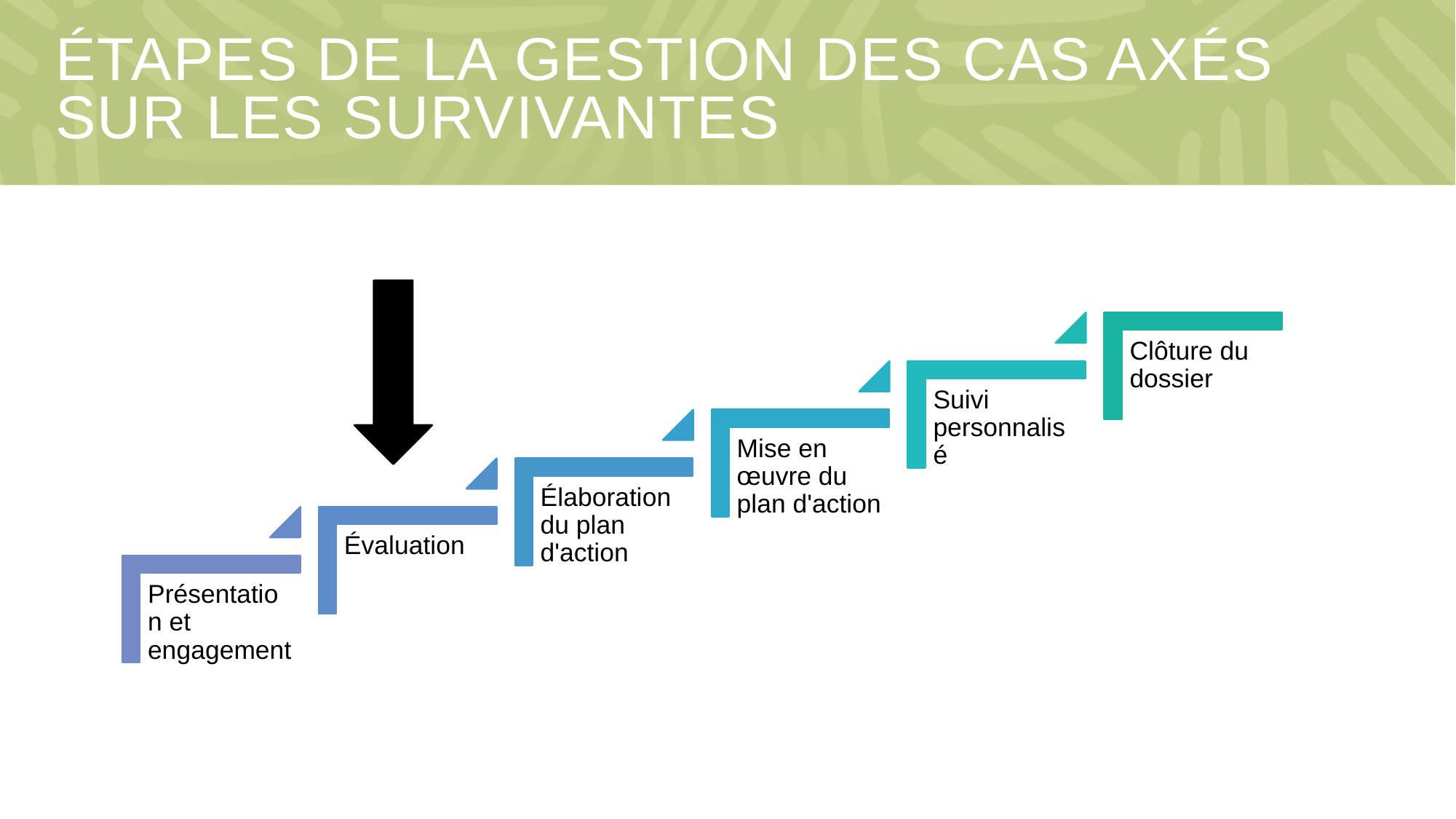

# Étapes de la gestion des cas axés sur les survivantes
Présentation et engagement
Évaluation
Élaboration du plan d'action
Mise en œuvre du plan d'action
Suivi personnalisé
Clôture du dossier